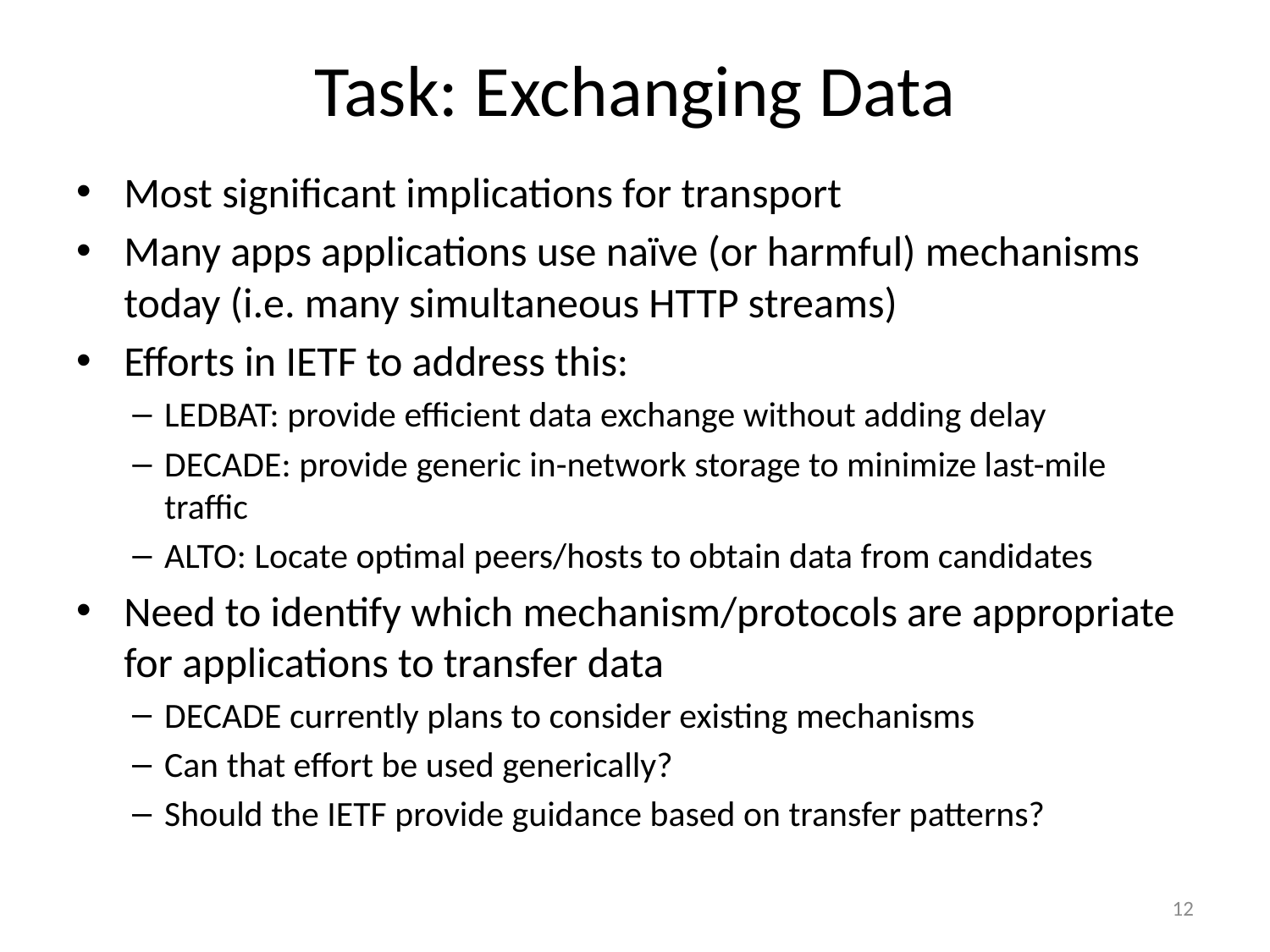

# Task: Exchanging Data
Most significant implications for transport
Many apps applications use naïve (or harmful) mechanisms today (i.e. many simultaneous HTTP streams)
Efforts in IETF to address this:
LEDBAT: provide efficient data exchange without adding delay
DECADE: provide generic in-network storage to minimize last-mile traffic
ALTO: Locate optimal peers/hosts to obtain data from candidates
Need to identify which mechanism/protocols are appropriate for applications to transfer data
DECADE currently plans to consider existing mechanisms
Can that effort be used generically?
Should the IETF provide guidance based on transfer patterns?
12